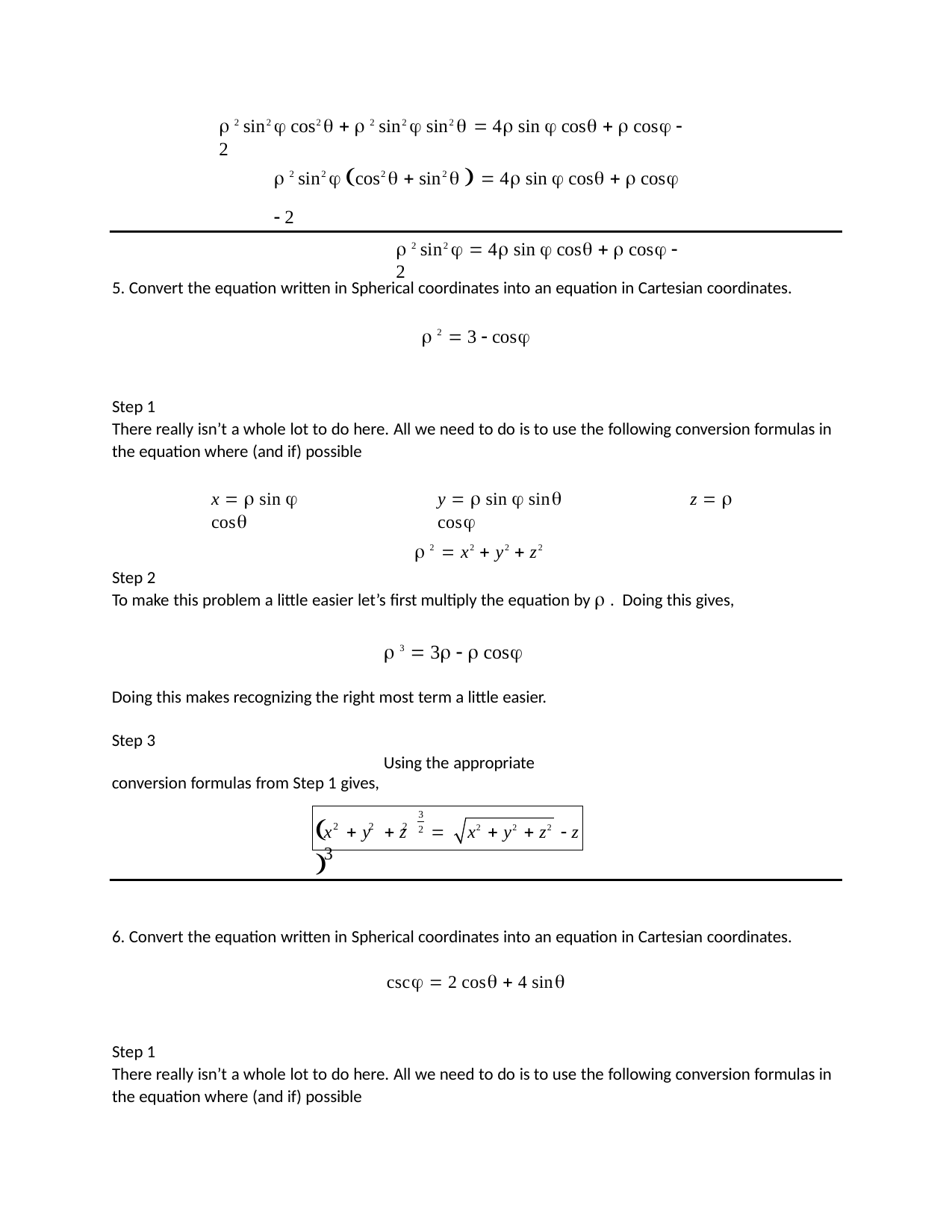

ρ 2 sin2 ϕ cos2 θ + ρ 2 sin2 ϕ sin2 θ = 4ρ sin ϕ cosθ + ρ cosϕ − 2
ρ 2 sin2 ϕ (cos2 θ + sin2 θ ) = 4ρ sin ϕ cosθ + ρ cosϕ − 2
ρ 2 sin2 ϕ = 4ρ sin ϕ cosθ + ρ cosϕ − 2

5. Convert the equation written in Spherical coordinates into an equation in Cartesian coordinates.

ρ 2  = 3 − cosϕ

Step 1
There really isn’t a whole lot to do here. All we need to do is to use the following conversion formulas in  the equation where (and if) possible
y = ρ sin ϕ sinθ	z = ρ cosϕ
ρ 2  = x2  + y2  + z2
x = ρ sin ϕ cosθ
Step 2
To make this problem a little easier let’s first multiply the equation by ρ . Doing this gives,
ρ 3  = 3ρ − ρ cosϕ Doing this makes recognizing the right most term a little easier.  Step 3
Using the appropriate conversion formulas from Step 1 gives,
3

(	)
2	2	2

x   + y   + z	= 3
x2 + y2 + z2 − z
2

6. Convert the equation written in Spherical coordinates into an equation in Cartesian coordinates.

cscϕ = 2 cosθ + 4 sinθ

Step 1
There really isn’t a whole lot to do here. All we need to do is to use the following conversion formulas in  the equation where (and if) possible